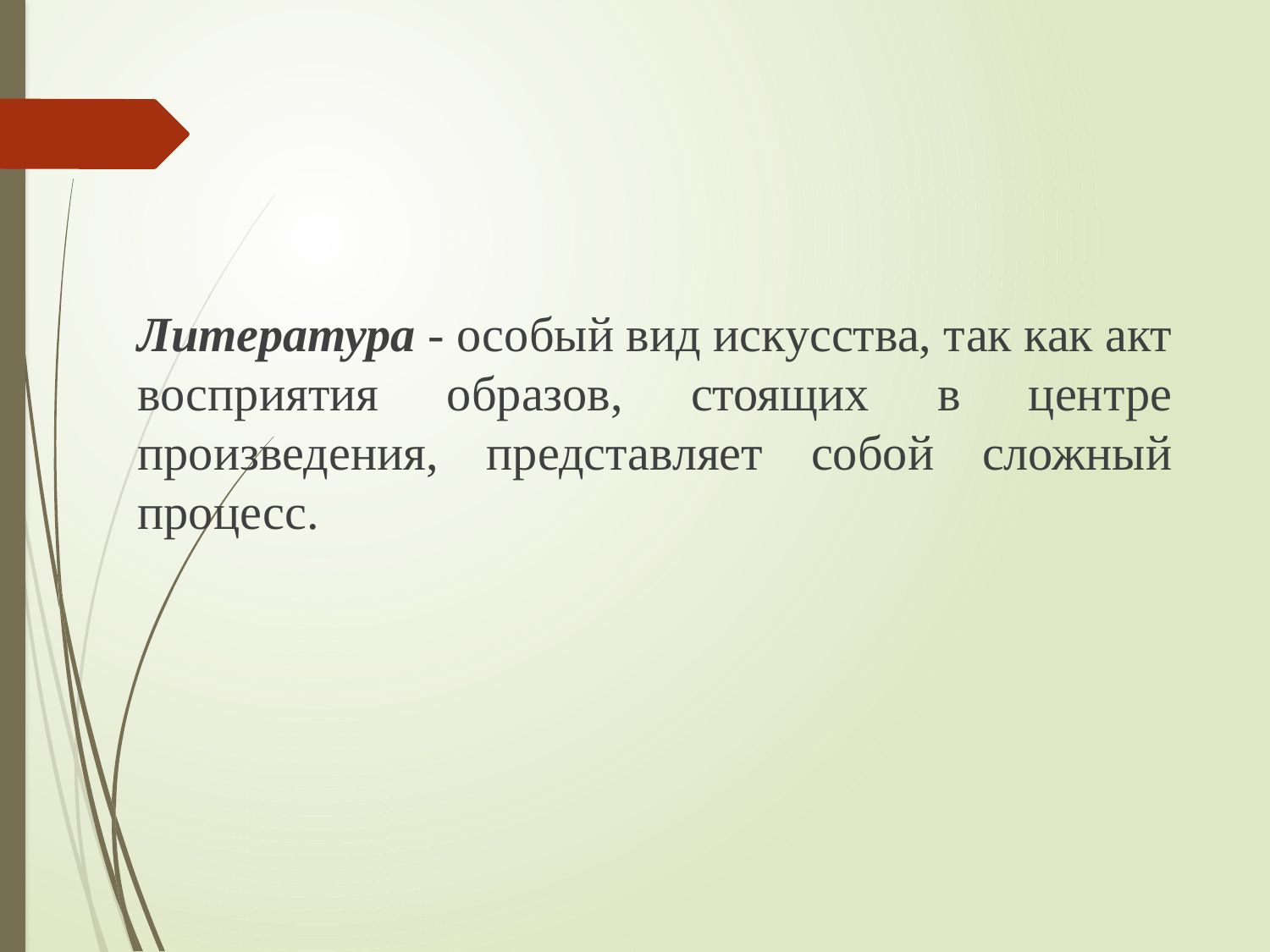

Литература - особый вид искусства, так как акт восприятия образов, стоящих в центре произведения, представляет собой сложный процесс.